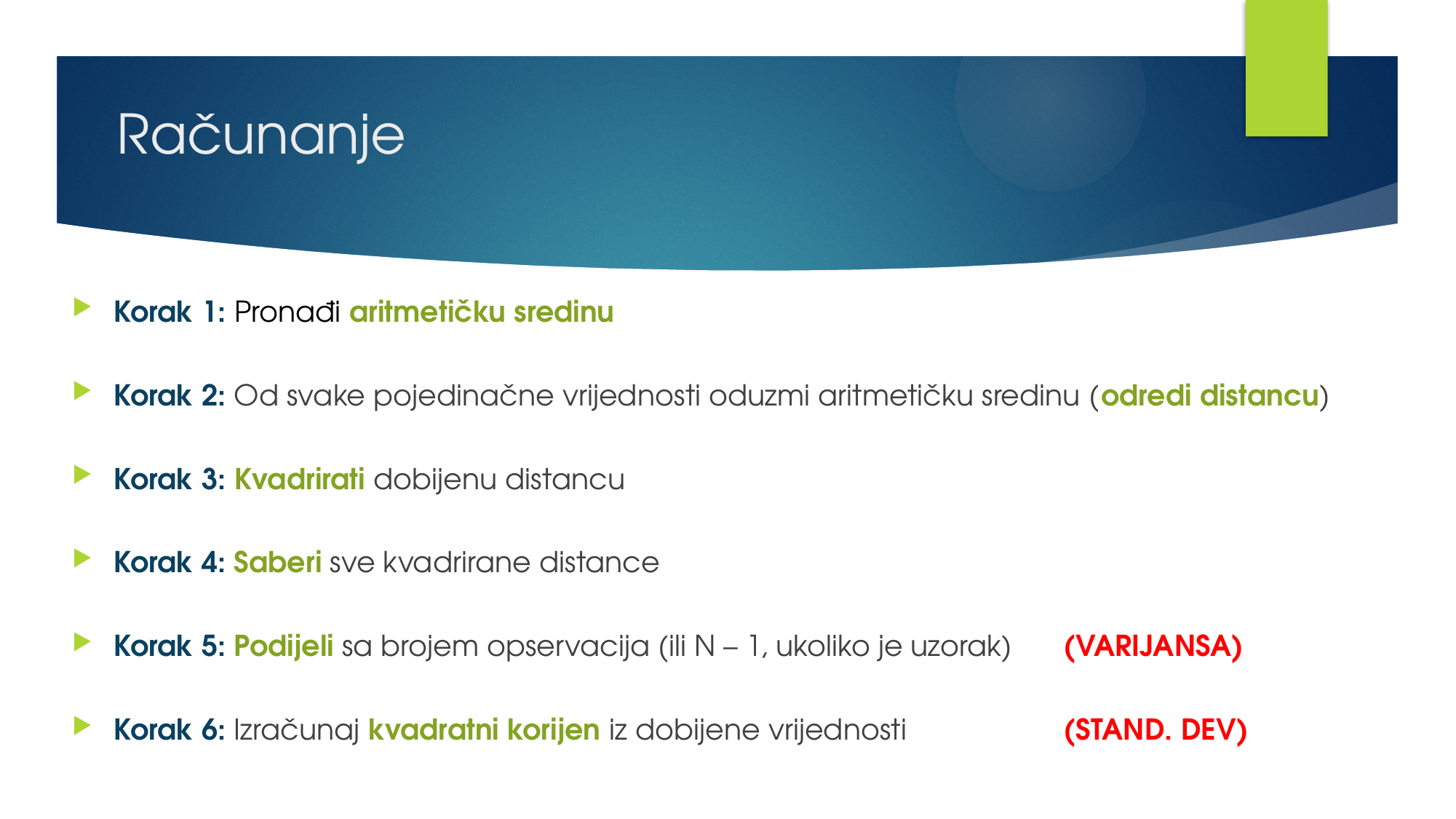

# Računanje
Korak 1: Pronađi aritmetičku sredinu
Korak 2: Od svake pojedinačne vrijednosti oduzmi aritmetičku sredinu (odredi distancu)
Korak 3: Kvadrirati dobijenu distancu
Korak 4: Saberi sve kvadrirane distance
Korak 5: Podijeli sa brojem opservacija (ili N – 1, ukoliko je uzorak)  	  (VARIJANSA)
Korak 6: Izračunaj kvadratni korijen iz dobijene vrijednosti		  	  (STAND. DEV)